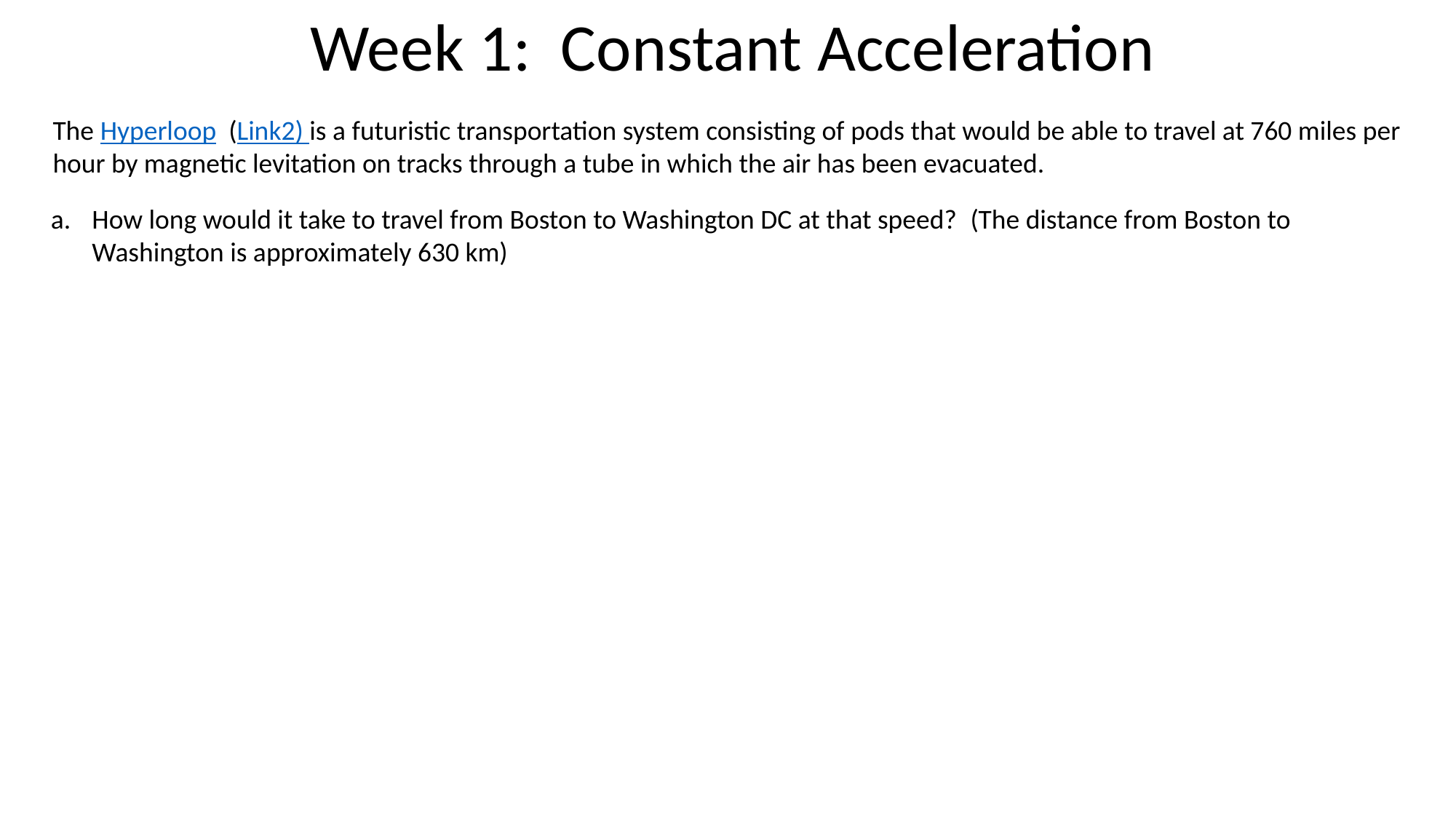

# Week 1:  Constant Acceleration
The Hyperloop  (Link2) is a futuristic transportation system consisting of pods that would be able to travel at 760 miles per hour by magnetic levitation on tracks through a tube in which the air has been evacuated.
How long would it take to travel from Boston to Washington DC at that speed?  (The distance from Boston to Washington is approximately 630 km)